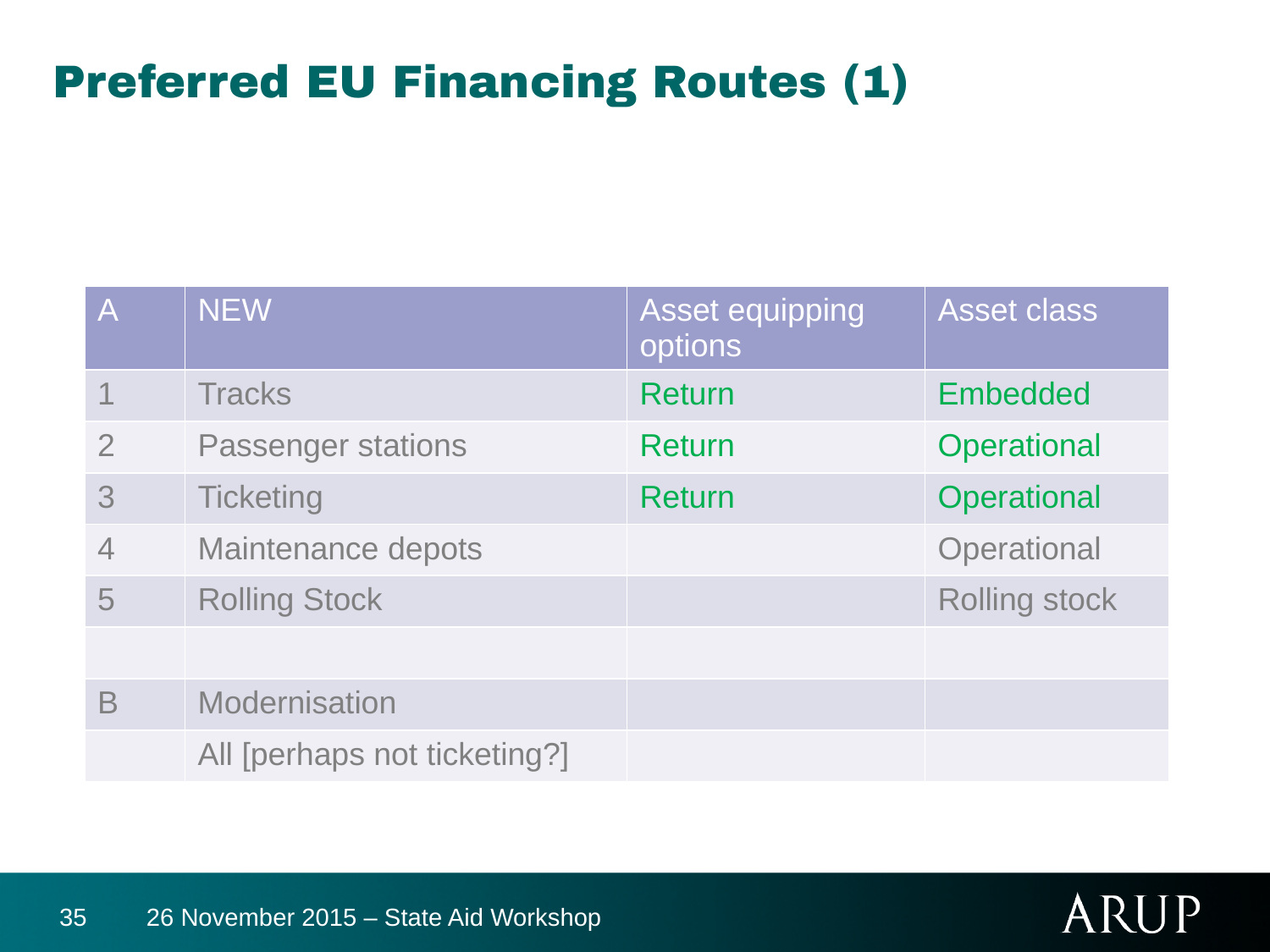

# Preferred EU Financing Routes (1)
| A | NEW | Asset equipping options | Asset class |
| --- | --- | --- | --- |
| 1 | Tracks | Return | Embedded |
| 2 | Passenger stations | Return | Operational |
| 3 | Ticketing | Return | Operational |
| 4 | Maintenance depots |  | Operational |
| 5 | Rolling Stock |  | Rolling stock |
|  |  |  |  |
| B | Modernisation |  |  |
|  | All [perhaps not ticketing?] |  |  |
35
26 November 2015 – State Aid Workshop